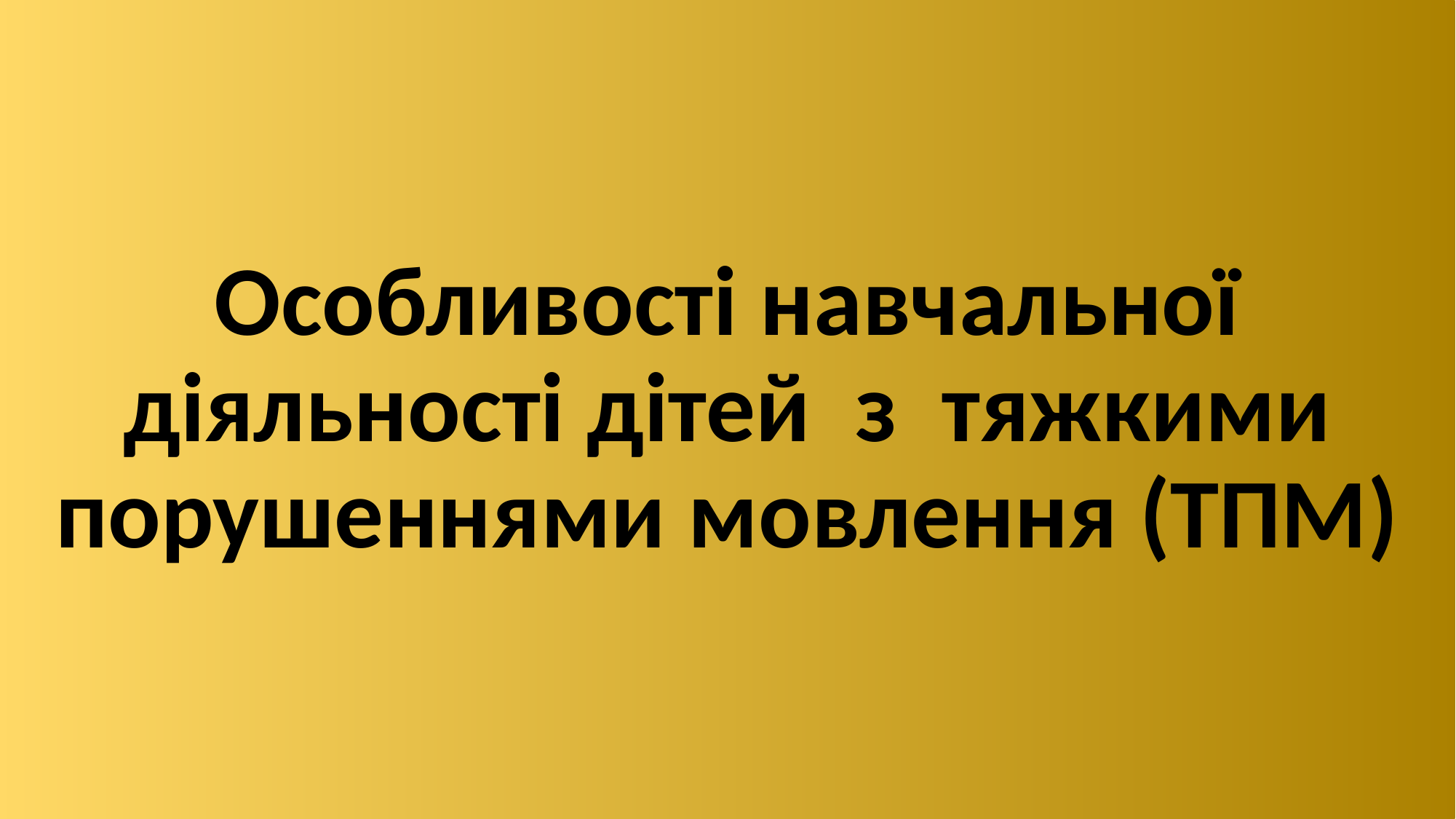

Особливості навчальної діяльності дітей  з  тяжкими порушеннями мовлення (ТПМ)